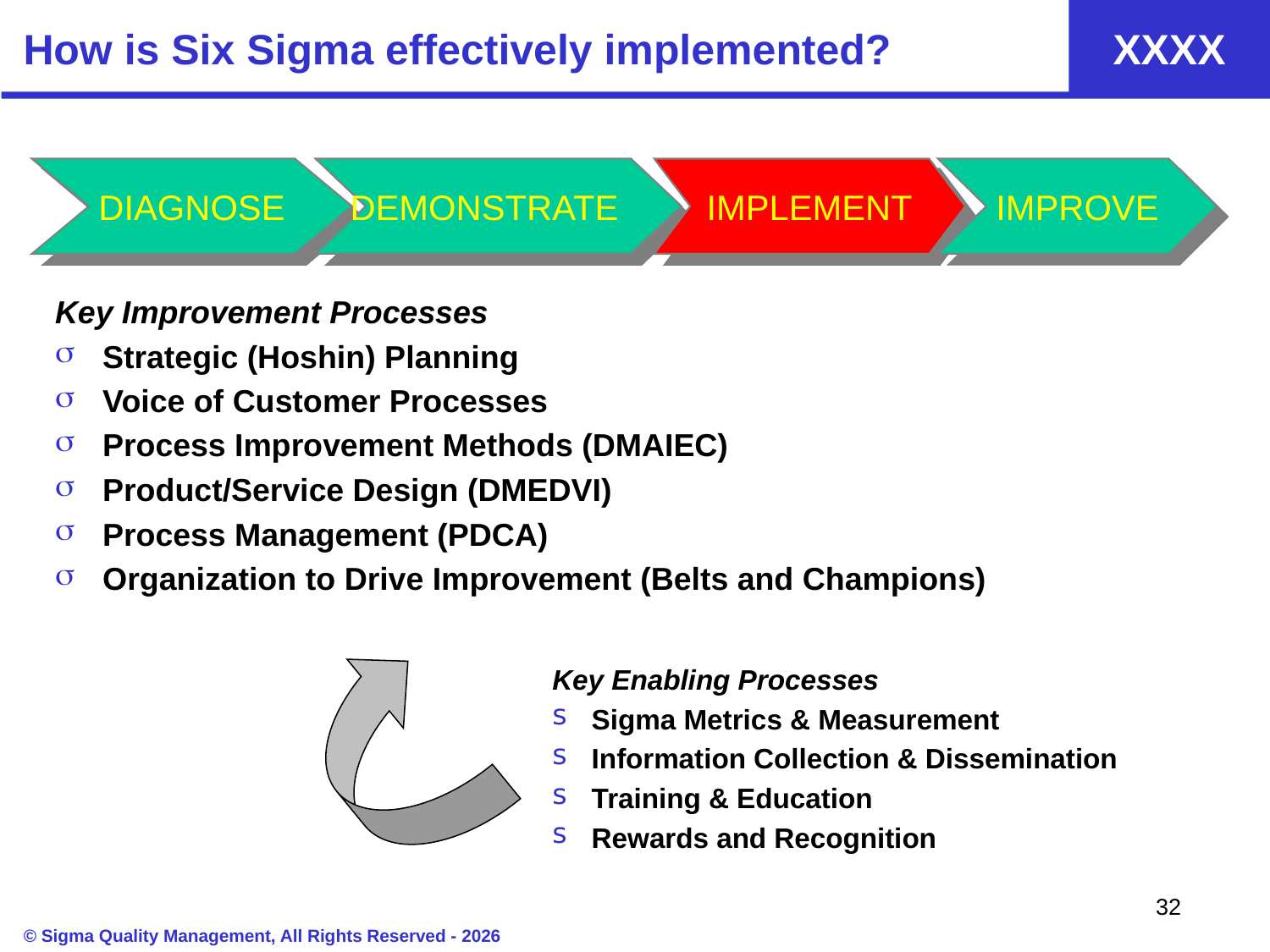

# How is Six Sigma effectively implemented?
DIAGNOSE
DEMONSTRATE
IMPLEMENT
IMPROVE
Key Improvement Processes
Strategic (Hoshin) Planning
Voice of Customer Processes
Process Improvement Methods (DMAIEC)
Product/Service Design (DMEDVI)
Process Management (PDCA)
Organization to Drive Improvement (Belts and Champions)

Key Enabling Processes
Sigma Metrics & Measurement
Information Collection & Dissemination
Training & Education
Rewards and Recognition